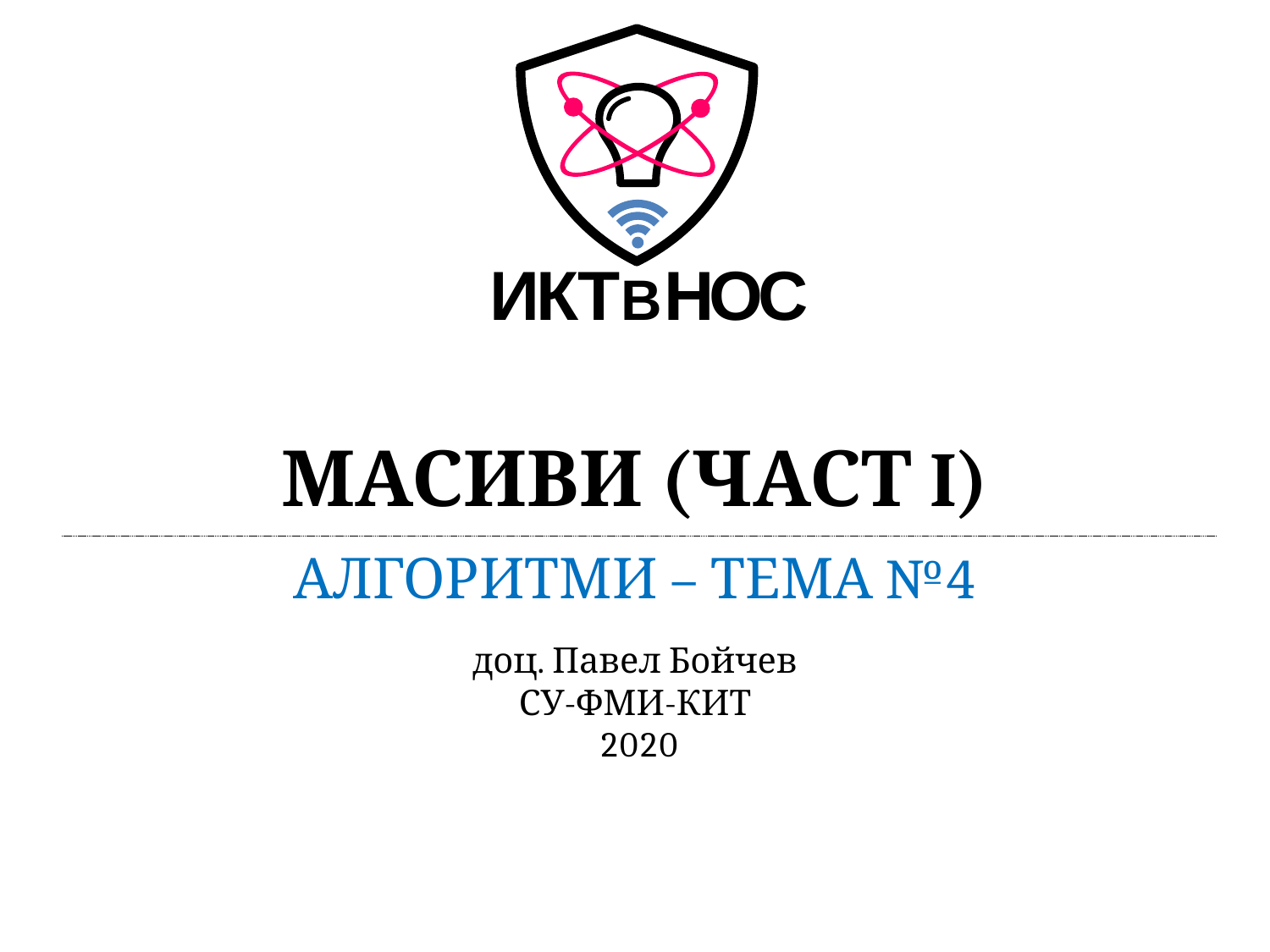

# Масиви (част I)
Алгоритми – тема №4